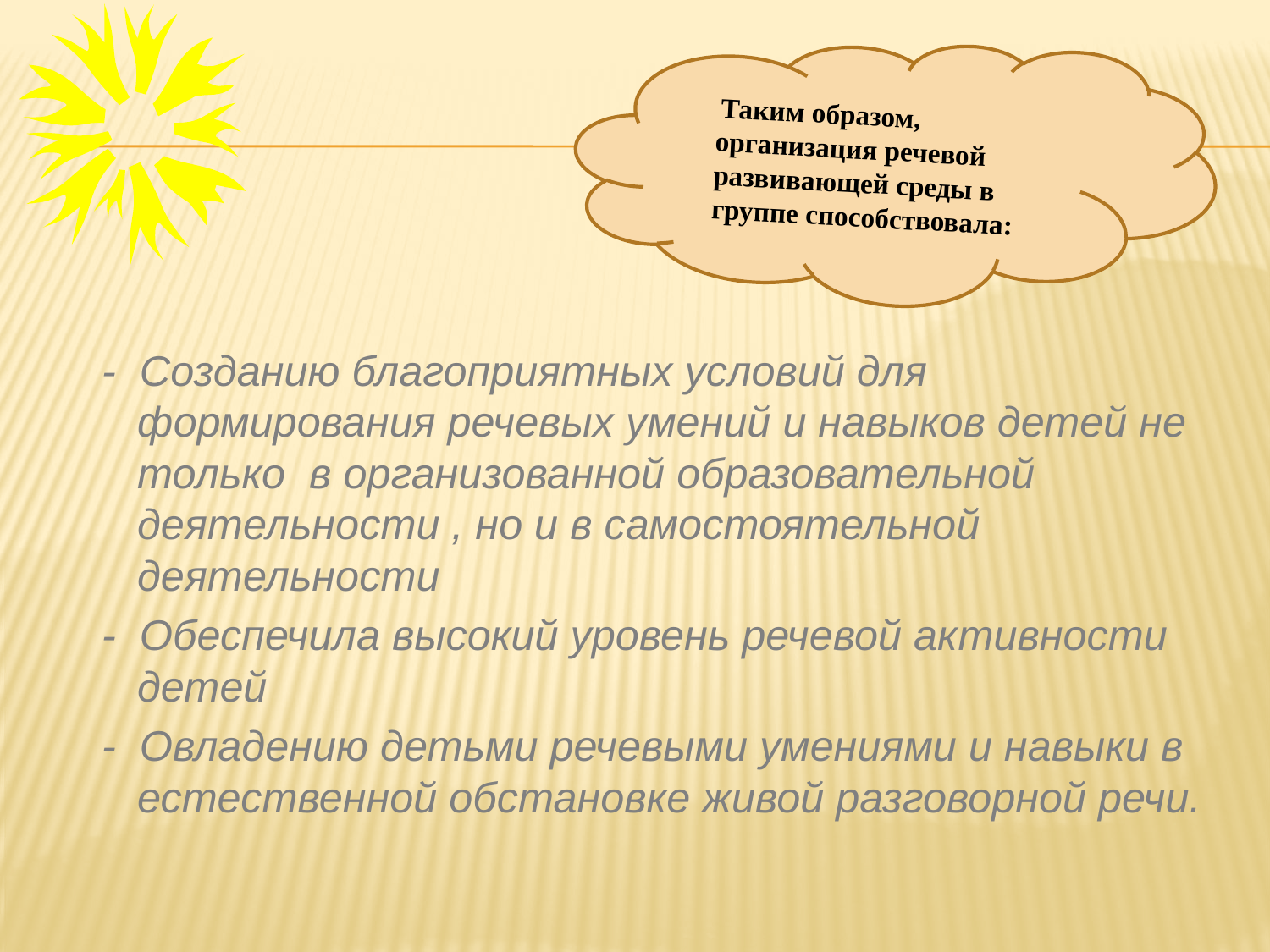

Таким образом,  организация речевой развивающей среды в группе способствовала:

-  Созданию благоприятных условий для формирования речевых умений и навыков детей не только  в организованной образовательной деятельности , но и в самостоятельной деятельности
-  Обеспечила высокий уровень речевой активности детей
-  Овладению детьми речевыми умениями и навыки в естественной обстановке живой разговорной речи.